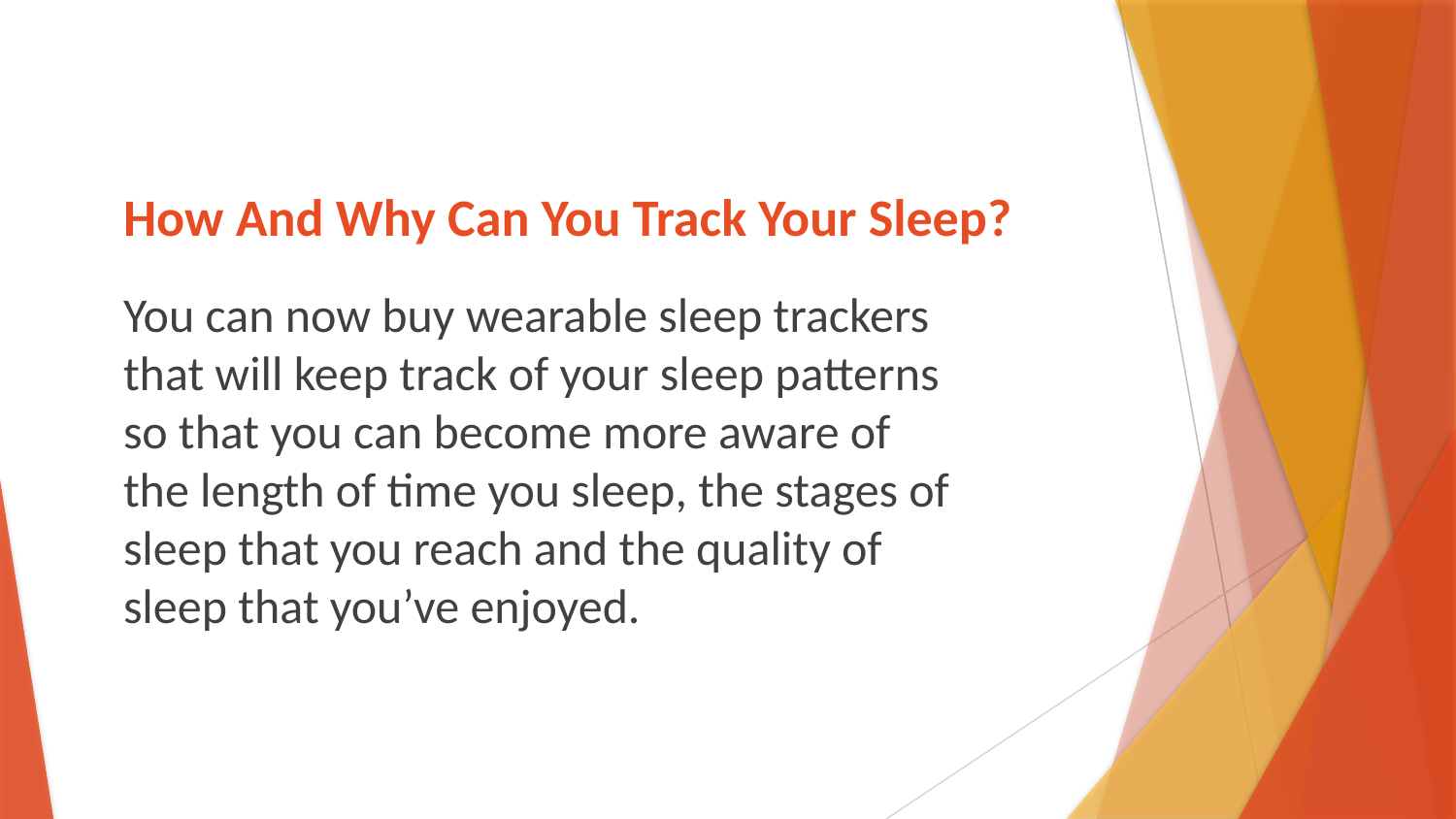

# How And Why Can You Track Your Sleep?
You can now buy wearable sleep trackers that will keep track of your sleep patterns so that you can become more aware of the length of time you sleep, the stages of sleep that you reach and the quality of sleep that you’ve enjoyed.